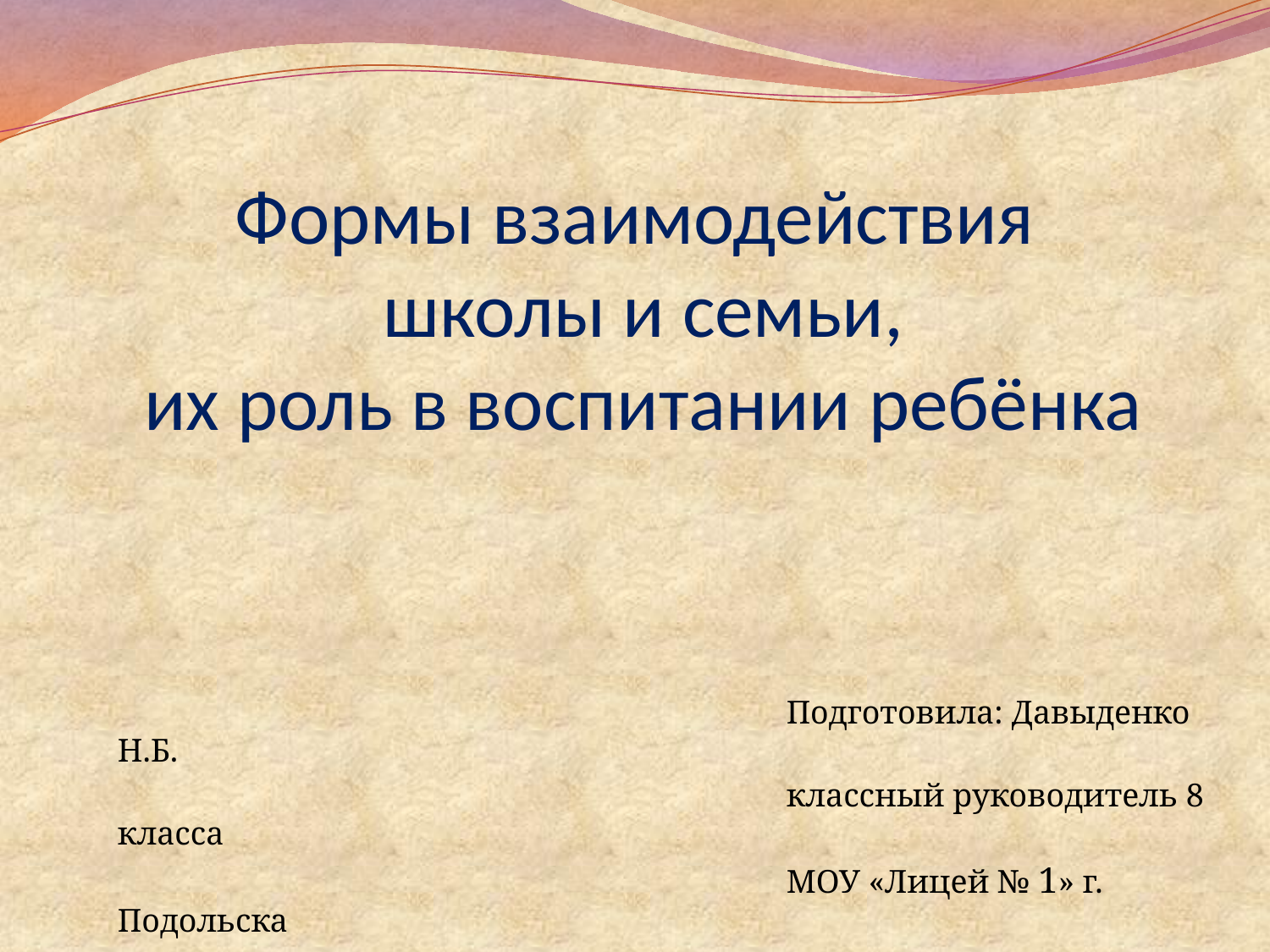

# Формы взаимодействия школы и семьи, их роль в воспитании ребёнка
                                                                                 Подготовила: Давыденко Н.Б.
                                                                                 классный руководитель 8 класса
                                                                                 МОУ «Лицей № 1» г. Подольска